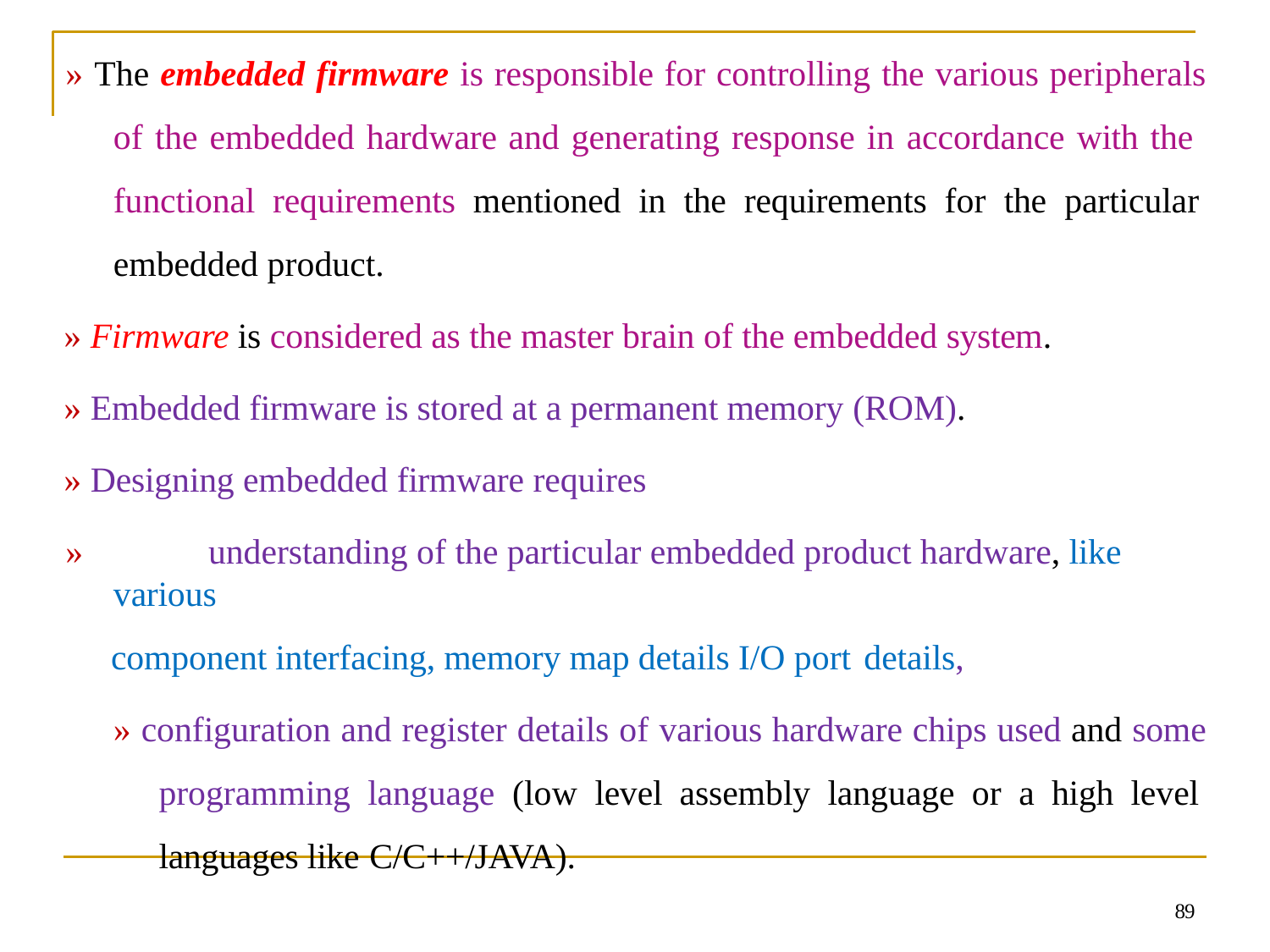

» The embedded firmware is responsible for controlling the various peripherals  of the embedded hardware and generating response in accordance with the   functional requirements mentioned in the requirements for the particular  embedded product.
» Firmware is considered as the master brain of the embedded system.
» Embedded firmware is stored at a permanent memory (ROM).
» Designing embedded firmware requires
»	understanding of the particular embedded product hardware, like various
component interfacing, memory map details I/O port details,
» configuration and register details of various hardware chips used and some  programming language (low level assembly language or a high level  languages like C/C++/JAVA).
89